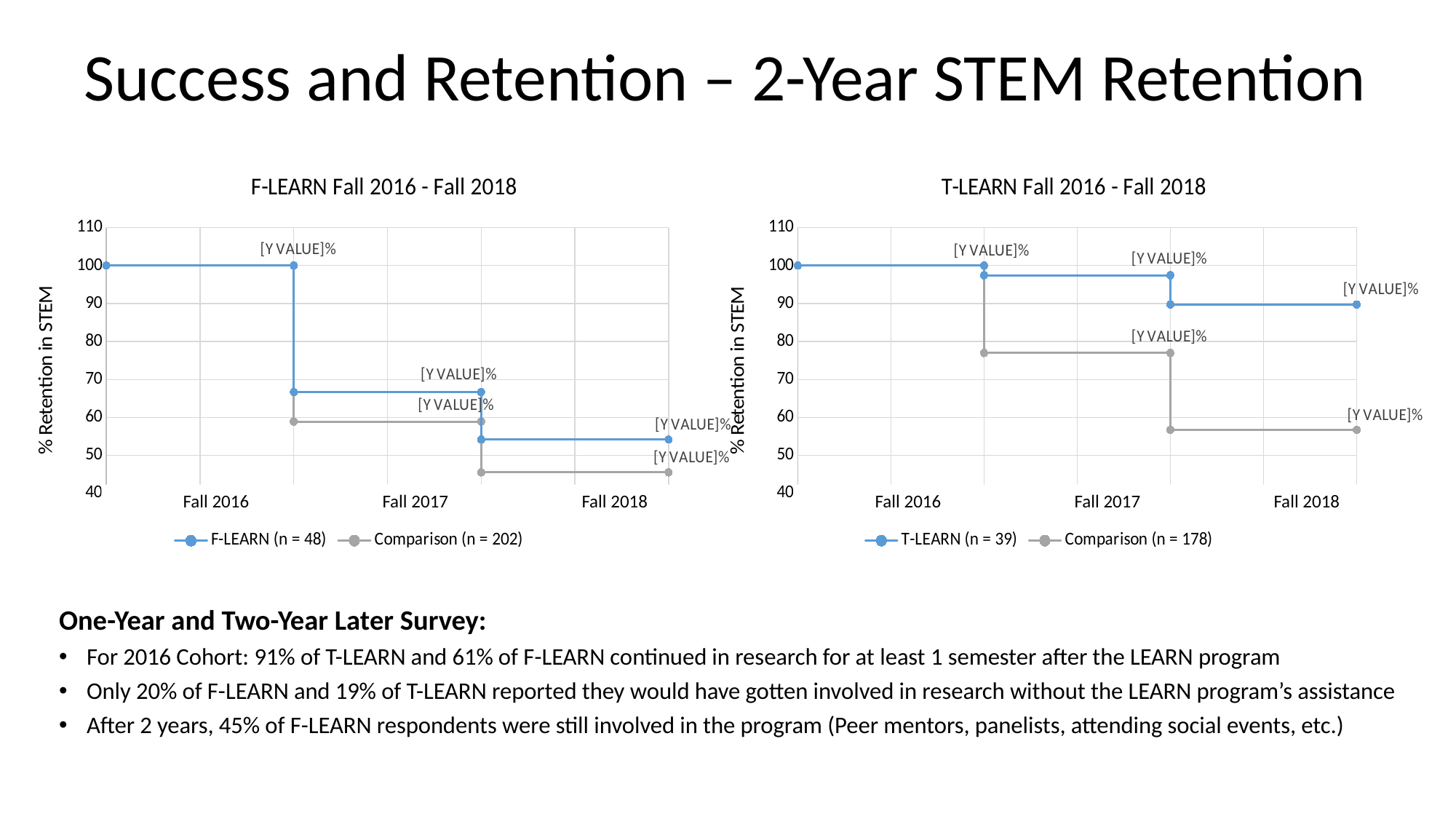

# Success and Retention – 2-Year STEM Retention

### Chart: F-LEARN Fall 2016 - Fall 2018

| Category | F-LEARN (n = 48) | Comparison (n = 202) |
|---|---|---|

### Chart: T-LEARN Fall 2016 - Fall 2018

| Category | T-LEARN (n = 39) | Comparison (n = 178) |
|---|---|---|
                 Fall 2016                                Fall 2017                                Fall 2018
                 Fall 2016                                Fall 2017                                Fall 2018
One-Year and Two-Year Later Survey:
For 2016 Cohort: 91% of T-LEARN and 61% of F-LEARN continued in research for at least 1 semester after the LEARN program
Only 20% of F-LEARN and 19% of T-LEARN reported they would have gotten involved in research without the LEARN program’s assistance
After 2 years, 45% of F-LEARN respondents were still involved in the program (Peer mentors, panelists, attending social events, etc.)